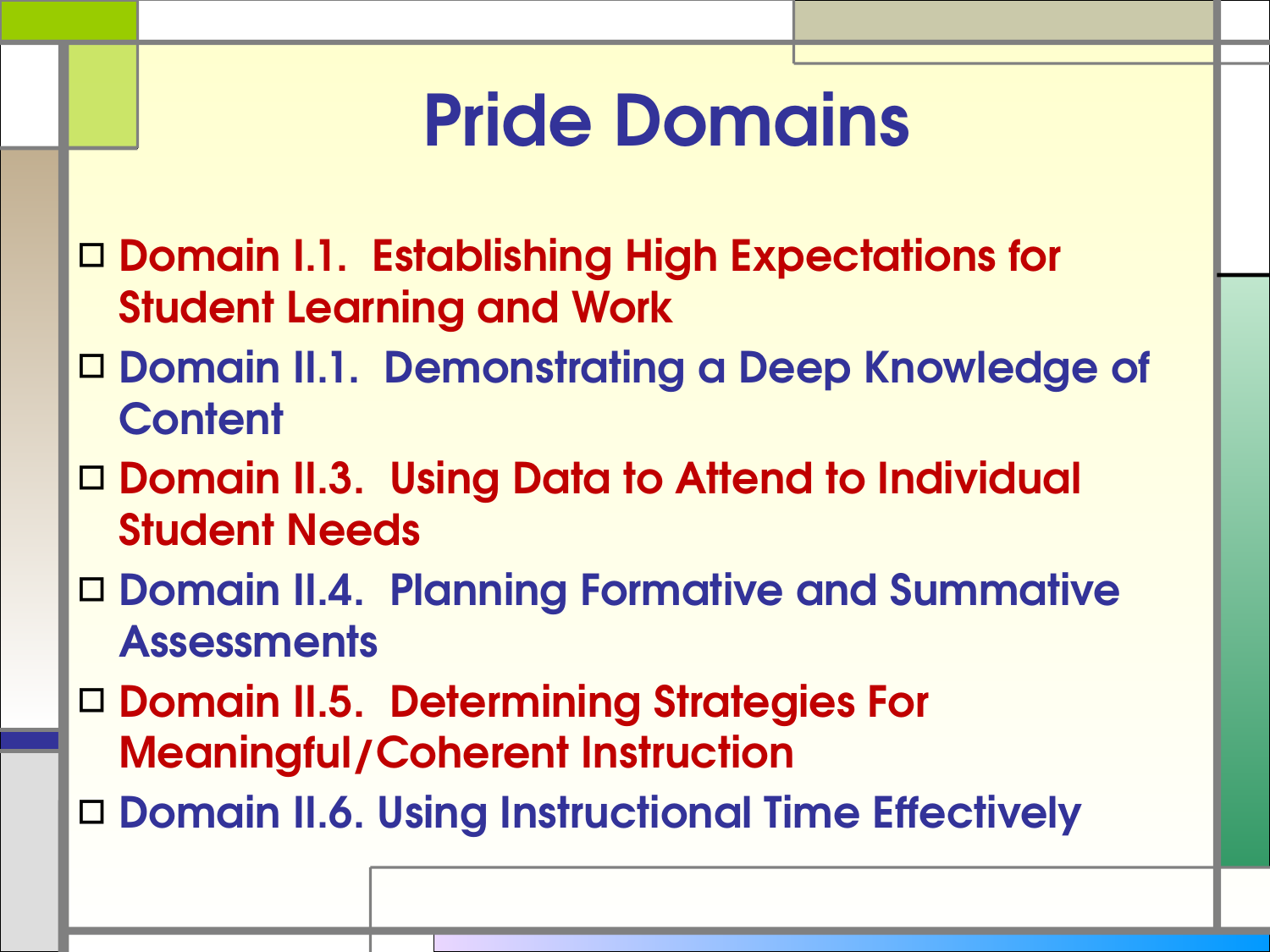

# Pride Domains
Domain I.1.  Establishing High Expectations for Student Learning and Work
Domain II.1.  Demonstrating a Deep Knowledge of Content
Domain II.3.  Using Data to Attend to Individual Student Needs
Domain II.4.  Planning Formative and Summative Assessments
Domain II.5.  Determining Strategies For Meaningful/Coherent Instruction
Domain II.6. Using Instructional Time Effectively